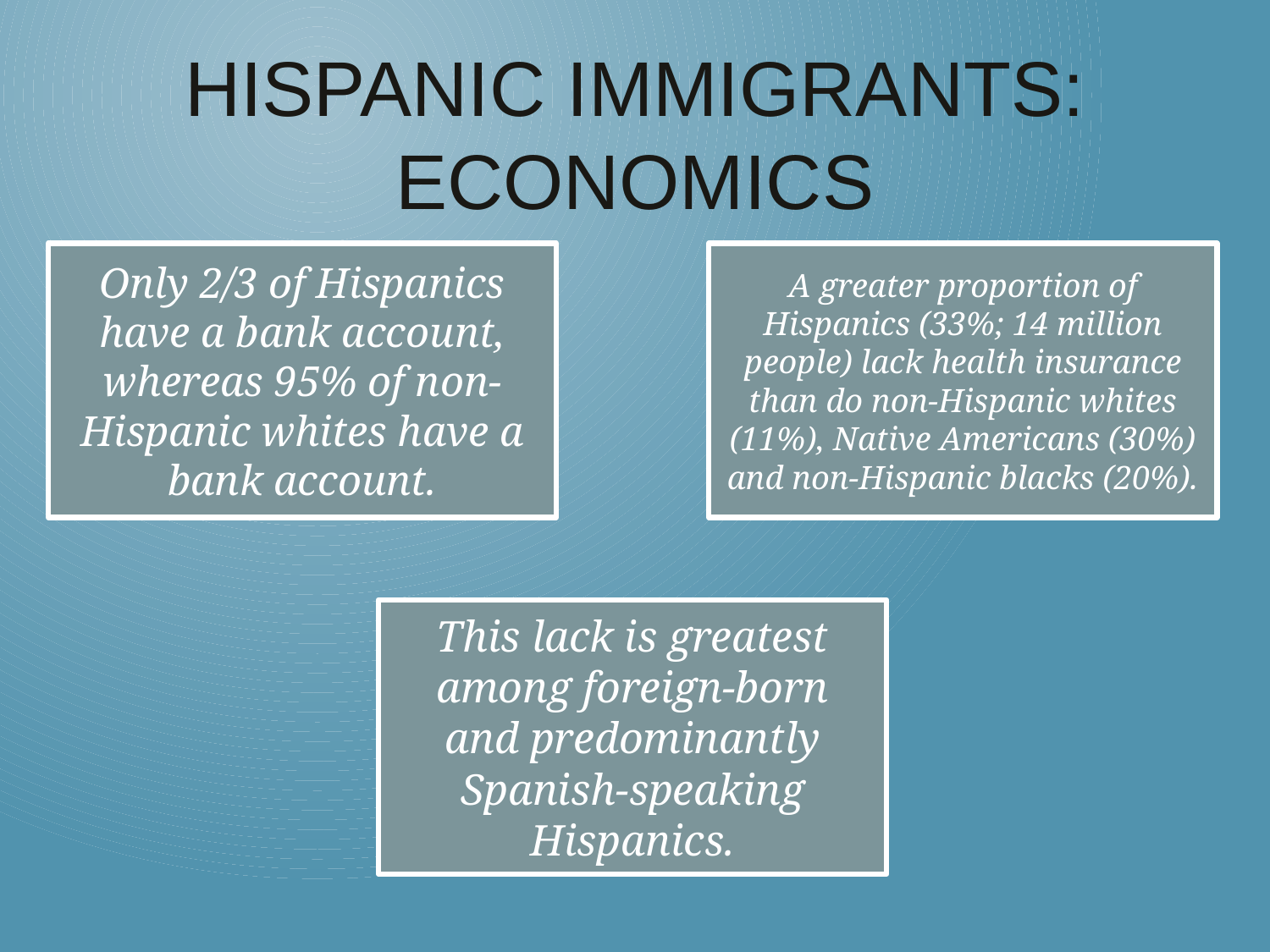

# Hispanic Immigrants: Economics
Only 2/3 of Hispanics have a bank account, whereas 95% of non-Hispanic whites have a bank account.
A greater proportion of Hispanics (33%; 14 million people) lack health insurance than do non-Hispanic whites (11%), Native Americans (30%) and non-Hispanic blacks (20%).
This lack is greatest among foreign-born and predominantly Spanish-speaking Hispanics.